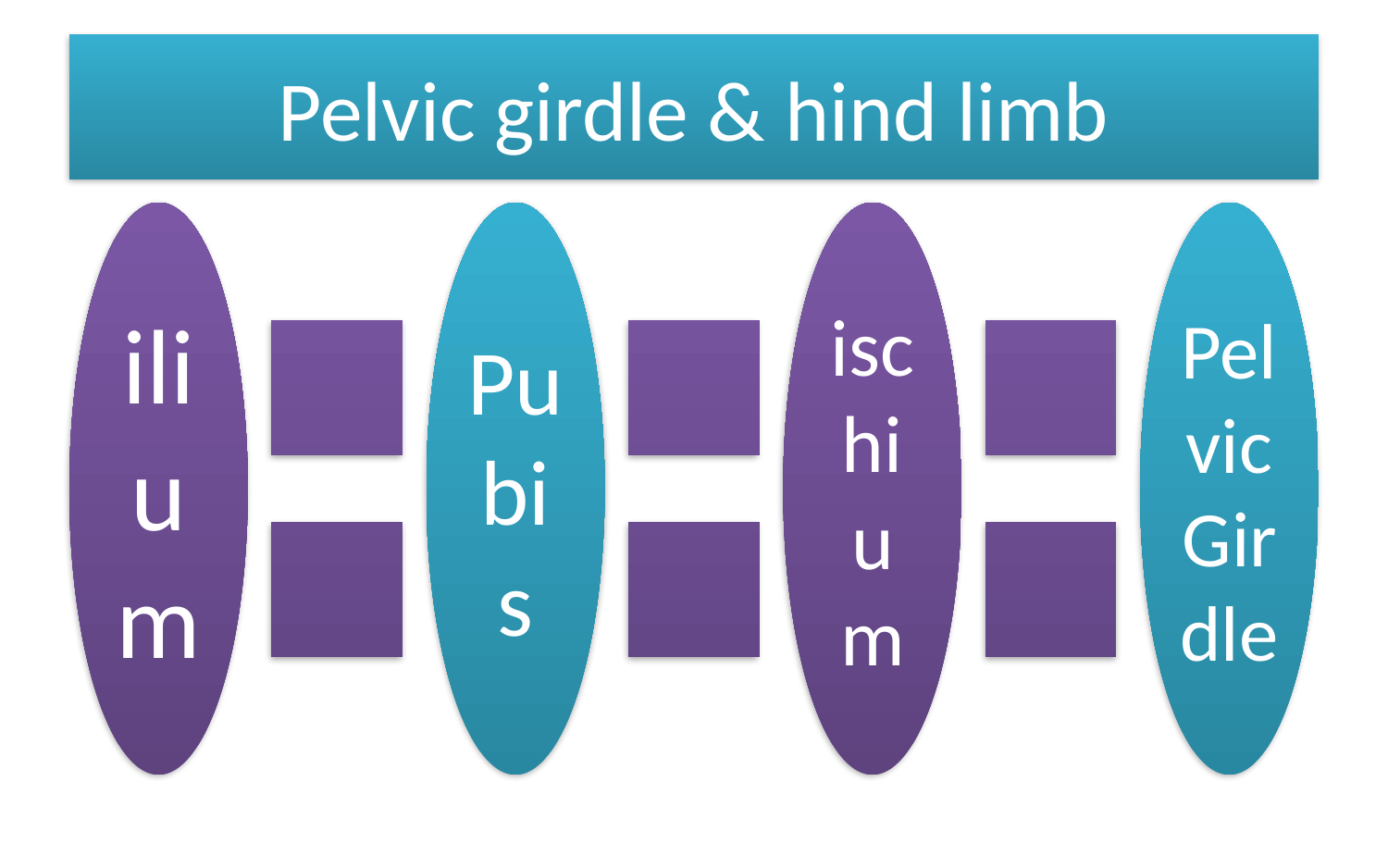

# Pelvic girdle & hind limb
ilium
Pubis
Pelvic Girdle
ischium